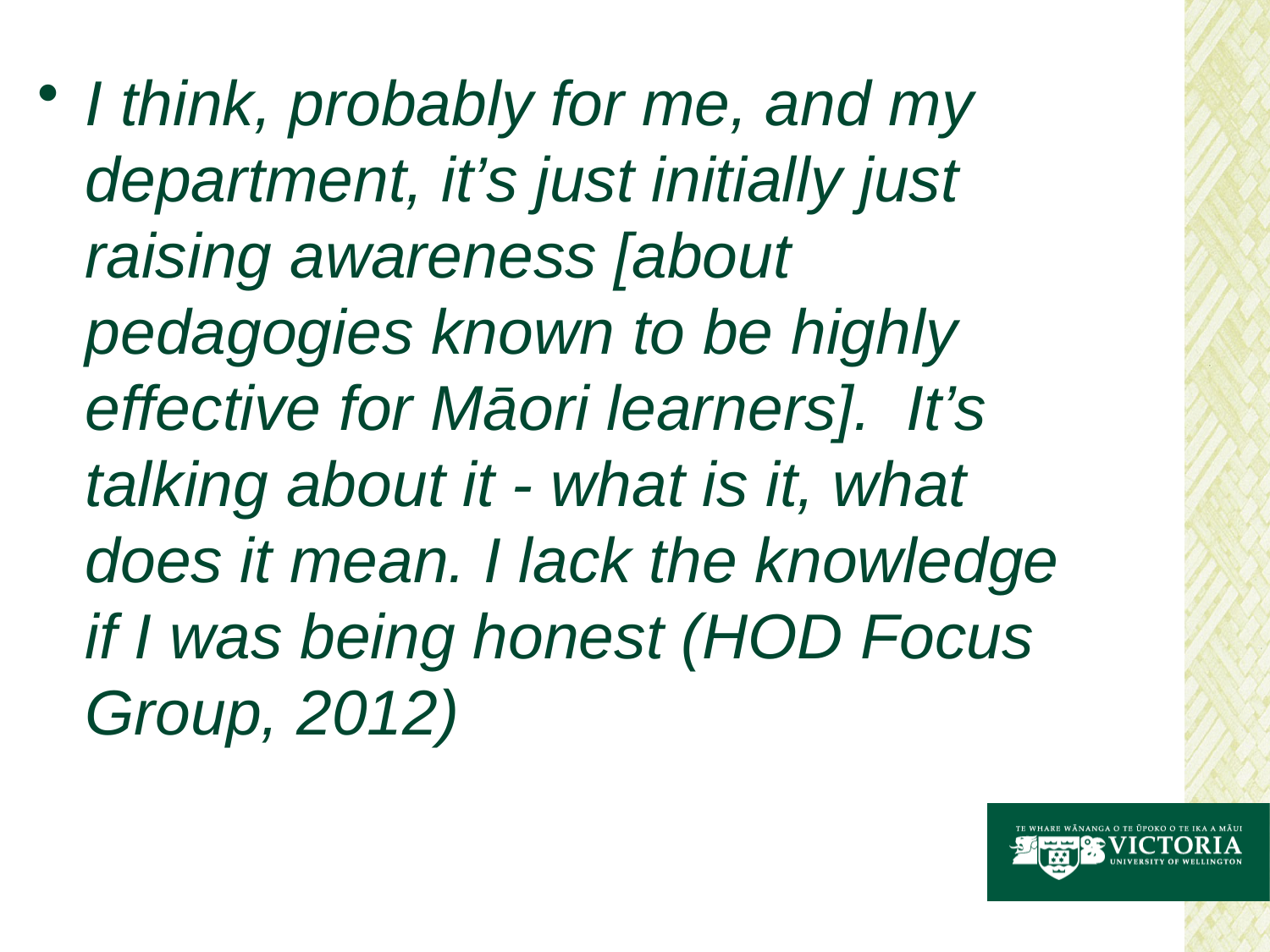

#
I think, probably for me, and my department, it’s just initially just raising awareness [about pedagogies known to be highly effective for Māori learners].  It’s talking about it - what is it, what does it mean. I lack the knowledge if I was being honest (HOD Focus Group, 2012)